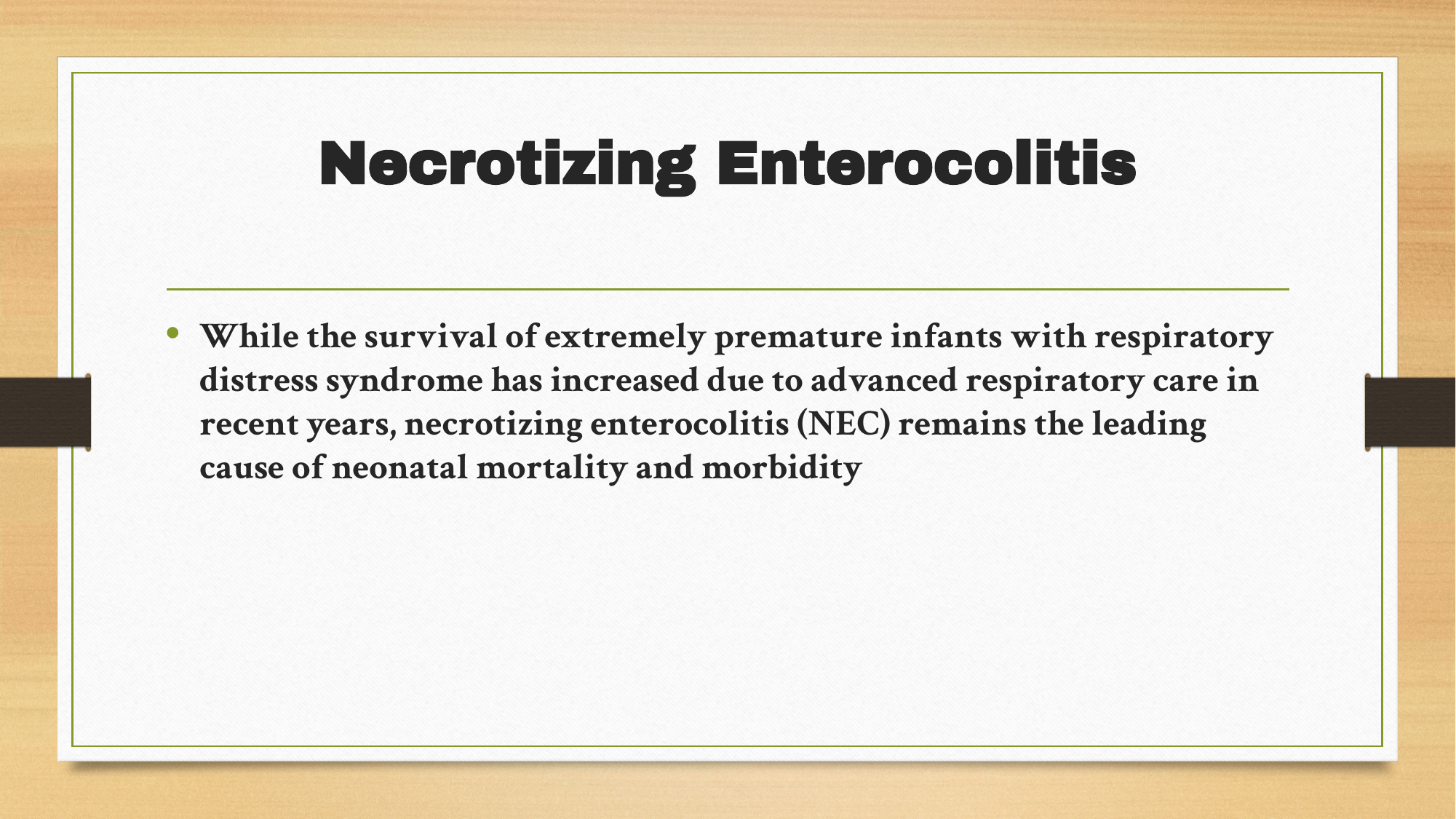

# Necrotizing Enterocolitis
While the survival of extremely premature infants with respiratory distress syndrome has increased due to advanced respiratory care in recent years, necrotizing enterocolitis (NEC) remains the leading cause of neonatal mortality and morbidity